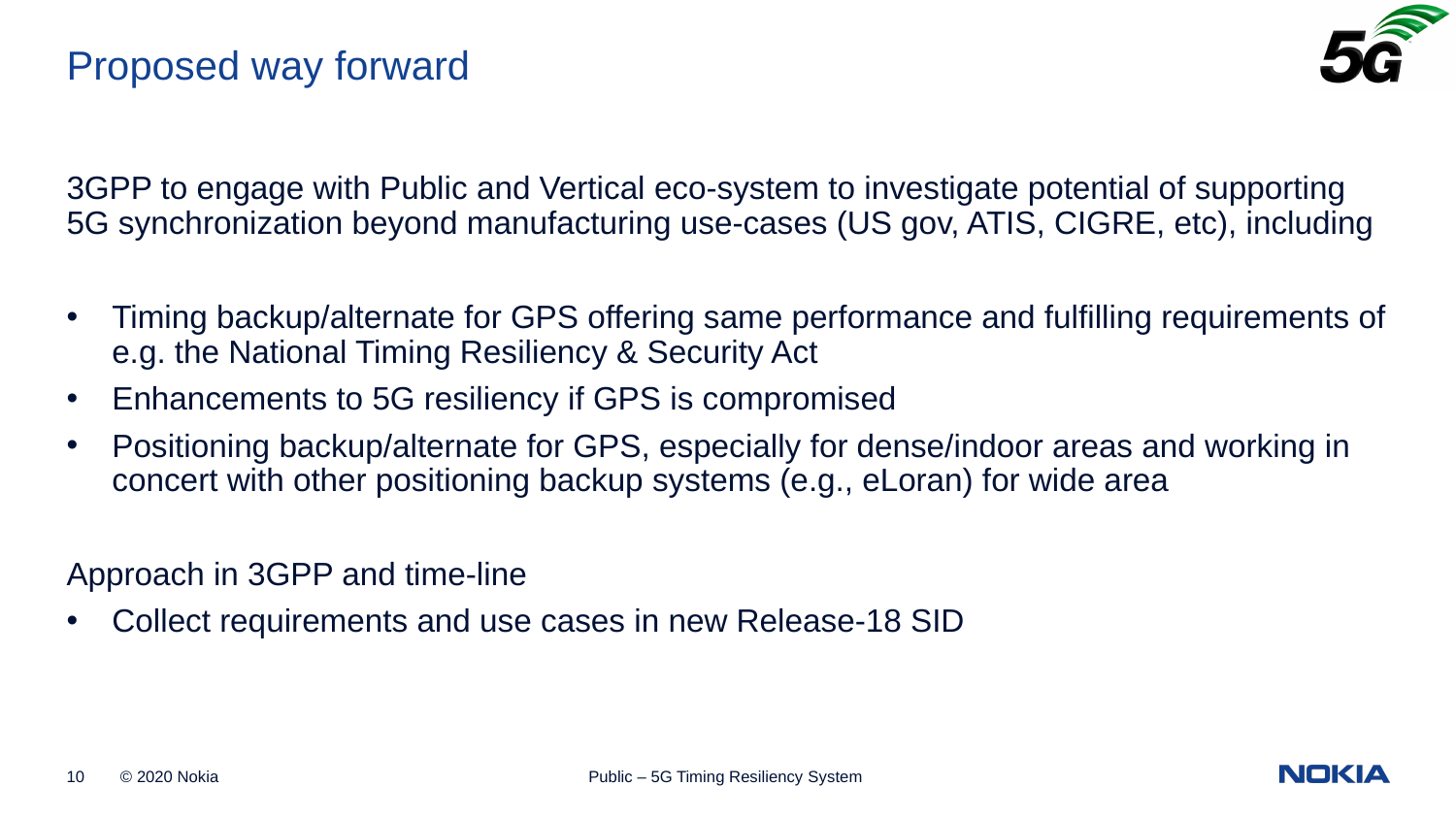

Proposed way forward
3GPP to engage with Public and Vertical eco-system to investigate potential of supporting 5G synchronization beyond manufacturing use-cases (US gov, ATIS, CIGRE, etc), including

Timing backup/alternate for GPS offering same performance and fulfilling requirements of e.g. the National Timing Resiliency & Security Act
Enhancements to 5G resiliency if GPS is compromised
Positioning backup/alternate for GPS, especially for dense/indoor areas and working in concert with other positioning backup systems (e.g., eLoran) for wide area

Approach in 3GPP and time-line
Collect requirements and use cases in new Release-18 SID

Public – 5G Timing Resiliency System